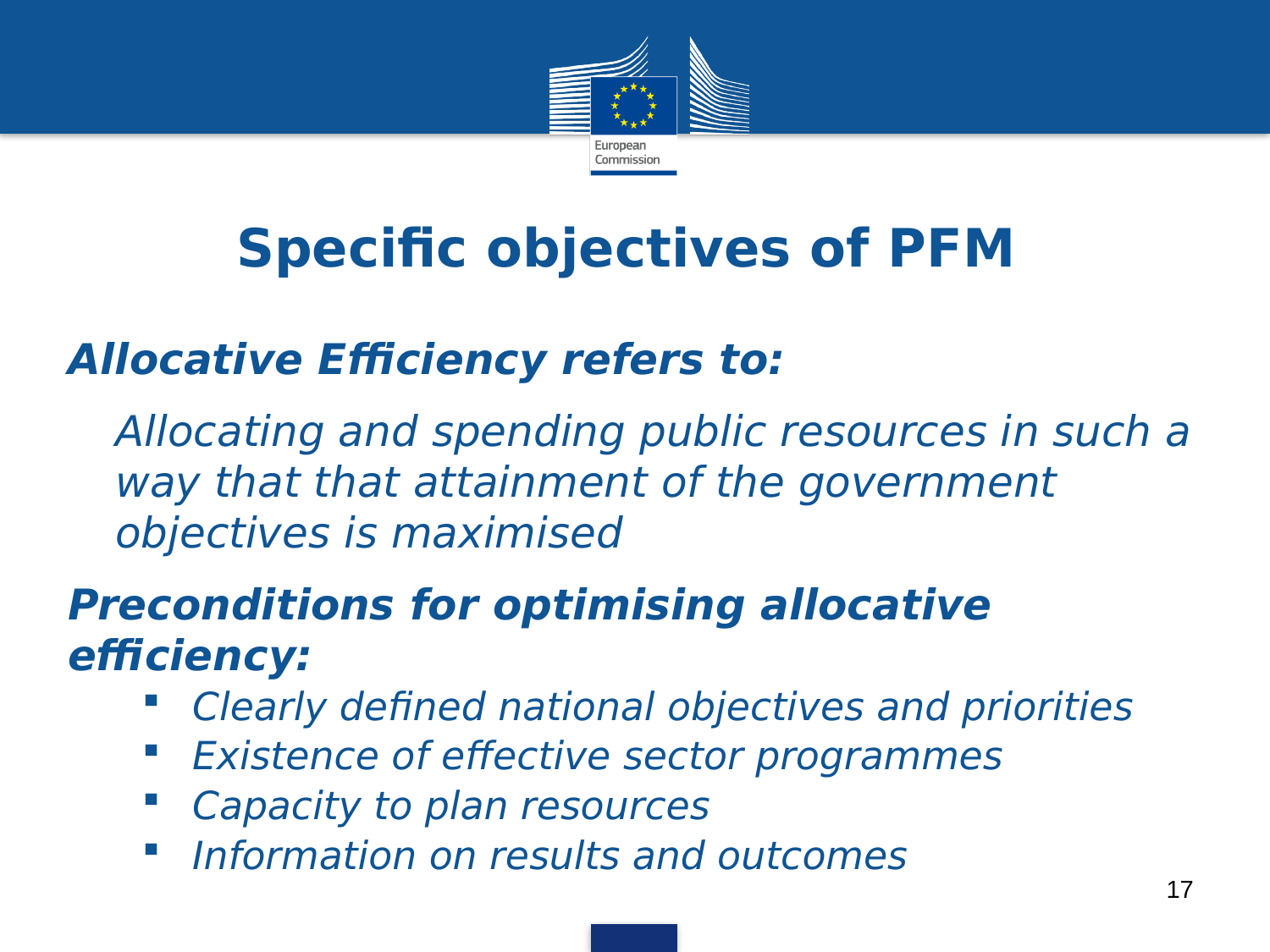

# Specific objectives of PFM
Allocative Efficiency refers to:
	Allocating and spending public resources in such a way that that attainment of the government objectives is maximised
Preconditions for optimising allocative efficiency:
Clearly defined national objectives and priorities
Existence of effective sector programmes
Capacity to plan resources
Information on results and outcomes

17